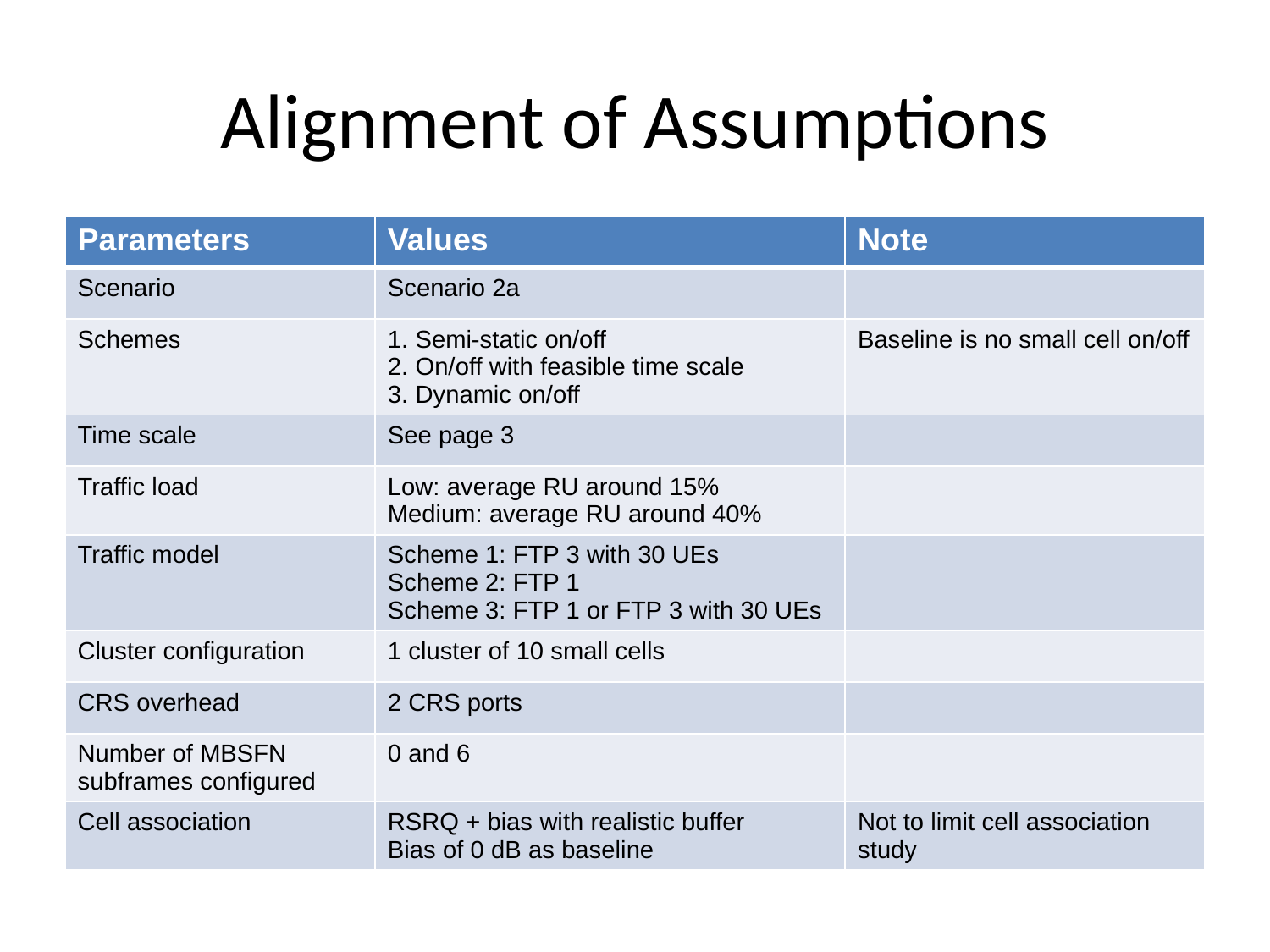

# Alignment of Assumptions
| Parameters | Values | Note |
| --- | --- | --- |
| Scenario | Scenario 2a |  |
| Schemes | 1. Semi-static on/off 2. On/off with feasible time scale 3. Dynamic on/off | Baseline is no small cell on/off |
| Time scale | See page 3 |  |
| Traffic load | Low: average RU around 15% Medium: average RU around 40% |  |
| Traffic model | Scheme 1: FTP 3 with 30 UEs Scheme 2: FTP 1 Scheme 3: FTP 1 or FTP 3 with 30 UEs |  |
| Cluster configuration | 1 cluster of 10 small cells |  |
| CRS overhead | 2 CRS ports |  |
| Number of MBSFN subframes configured | 0 and 6 |  |
| Cell association | RSRQ + bias with realistic buffer Bias of 0 dB as baseline | Not to limit cell association study |